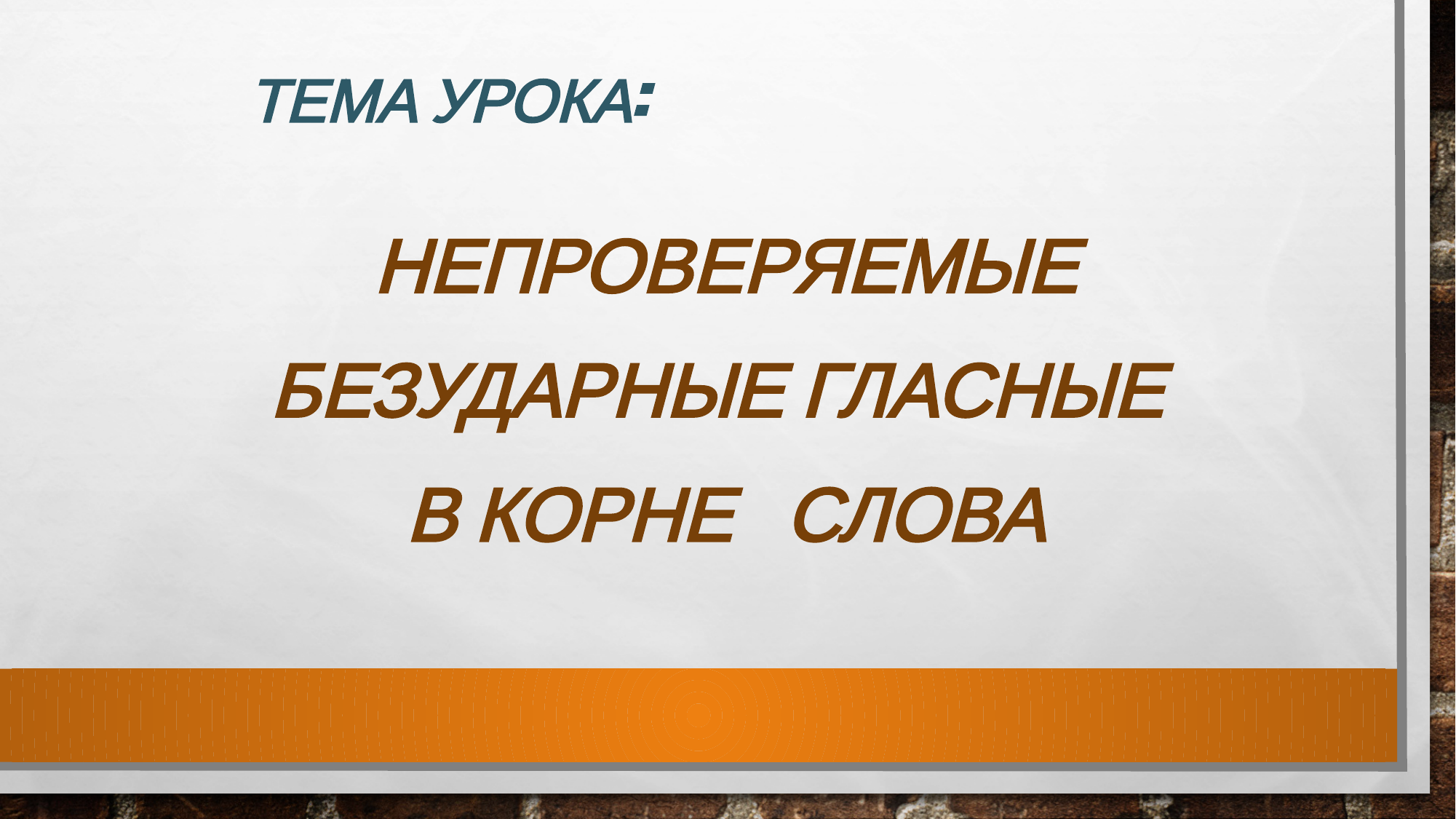

# Тема урока:
Непроверяемые
Безударные гласные
в корне   слова